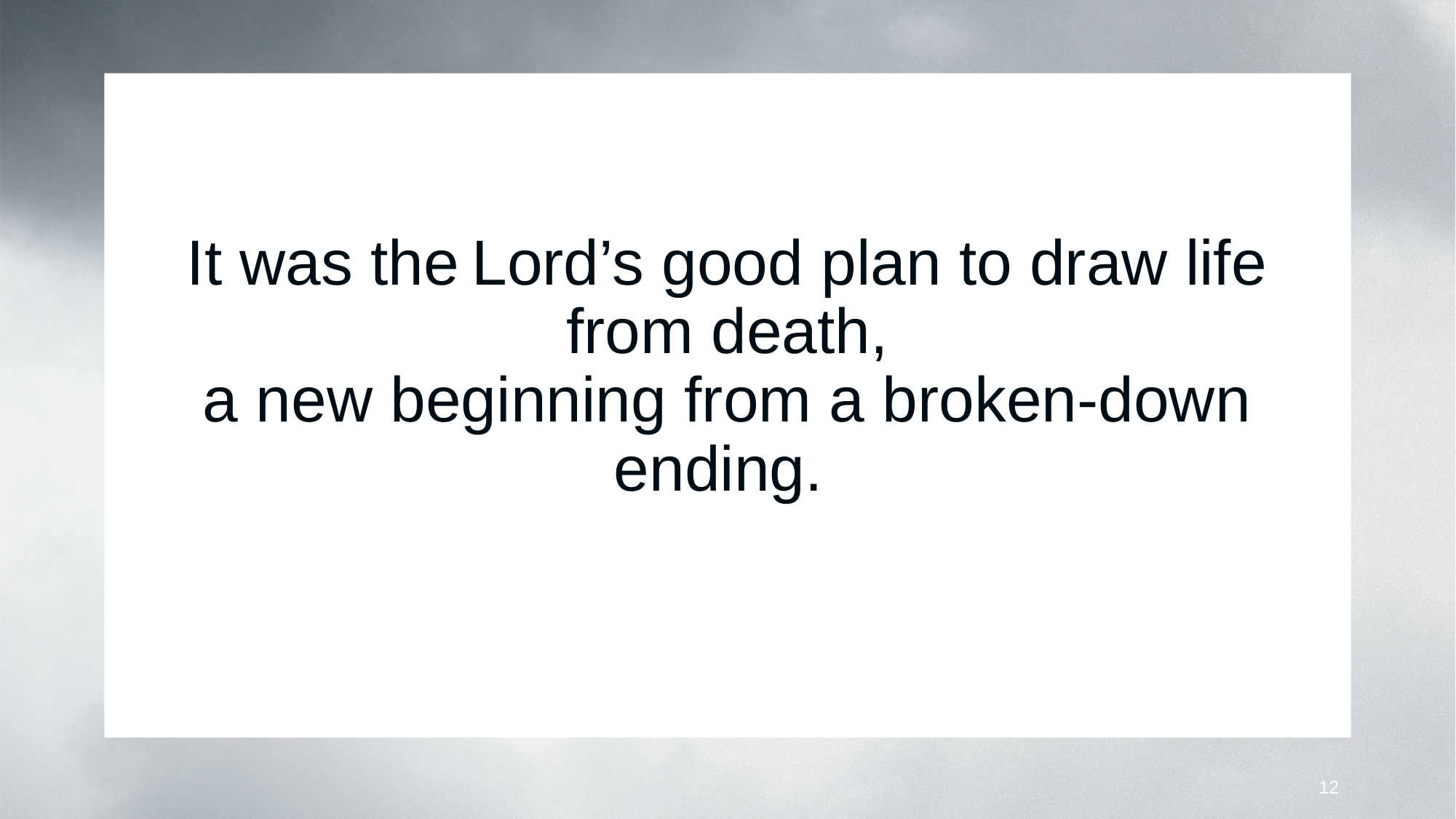

It was the Lord’s good plan to draw life from death,
a new beginning from a broken-down ending.
12